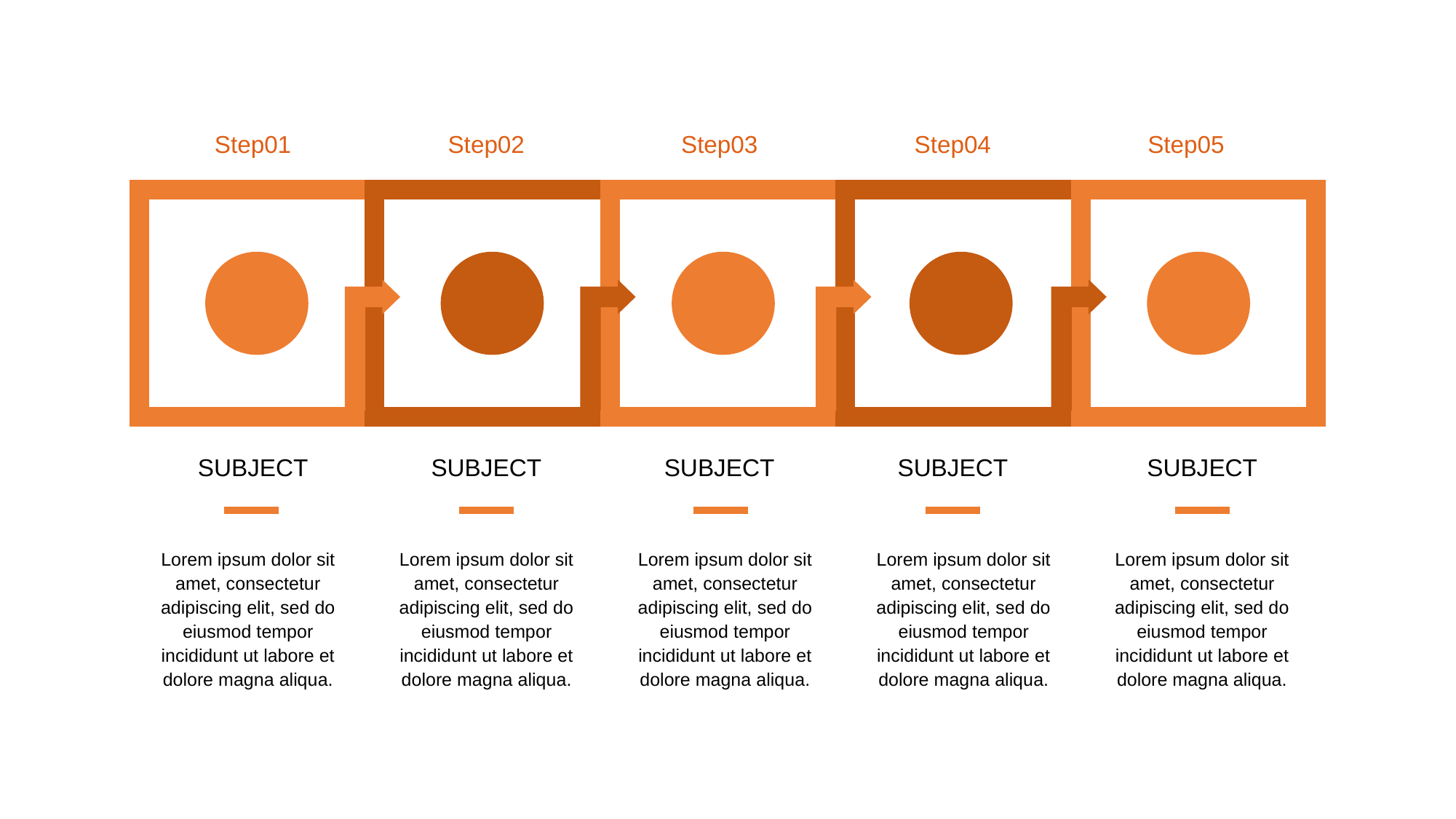

Step01
Step02
Step03
Step04
Step05

SUBJECT
SUBJECT
SUBJECT
SUBJECT
SUBJECT
Lorem ipsum dolor sit amet, consectetur adipiscing elit, sed do eiusmod tempor incididunt ut labore et dolore magna aliqua.
Lorem ipsum dolor sit amet, consectetur adipiscing elit, sed do eiusmod tempor incididunt ut labore et dolore magna aliqua.
Lorem ipsum dolor sit amet, consectetur adipiscing elit, sed do eiusmod tempor incididunt ut labore et dolore magna aliqua.
Lorem ipsum dolor sit amet, consectetur adipiscing elit, sed do eiusmod tempor incididunt ut labore et dolore magna aliqua.
Lorem ipsum dolor sit amet, consectetur adipiscing elit, sed do eiusmod tempor incididunt ut labore et dolore magna aliqua.